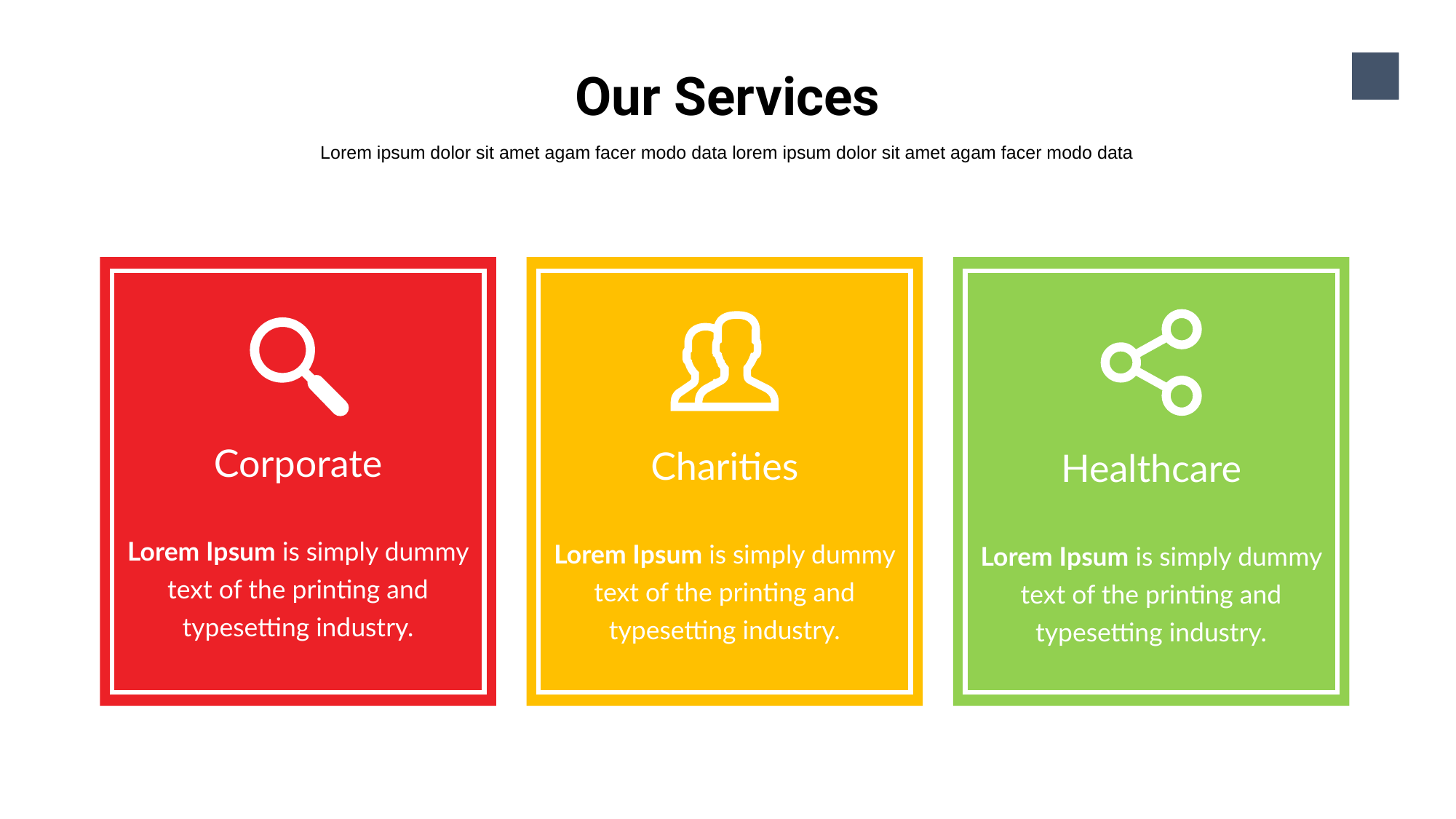

# Our Services
7
Lorem ipsum dolor sit amet agam facer modo data lorem ipsum dolor sit amet agam facer modo data

Healthcare
Lorem Ipsum is simply dummy text of the printing and typesetting industry.

Charities
Lorem Ipsum is simply dummy text of the printing and typesetting industry.

Corporate
Lorem Ipsum is simply dummy text of the printing and typesetting industry.